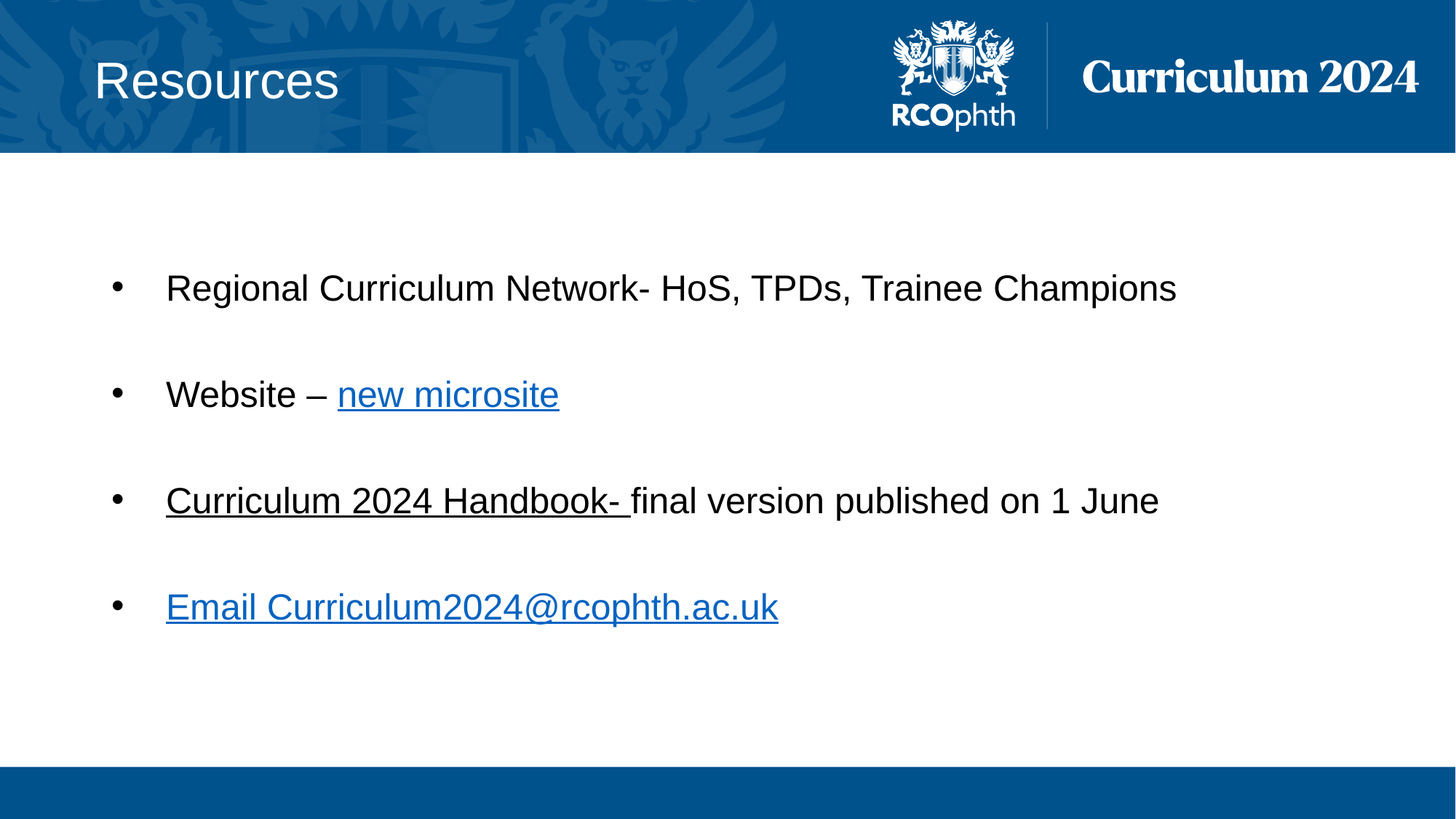

# Resources
Regional Curriculum Network- HoS, TPDs, Trainee Champions
Website – new microsite
Curriculum 2024 Handbook- final version published on 1 June
Email Curriculum2024@rcophth.ac.uk